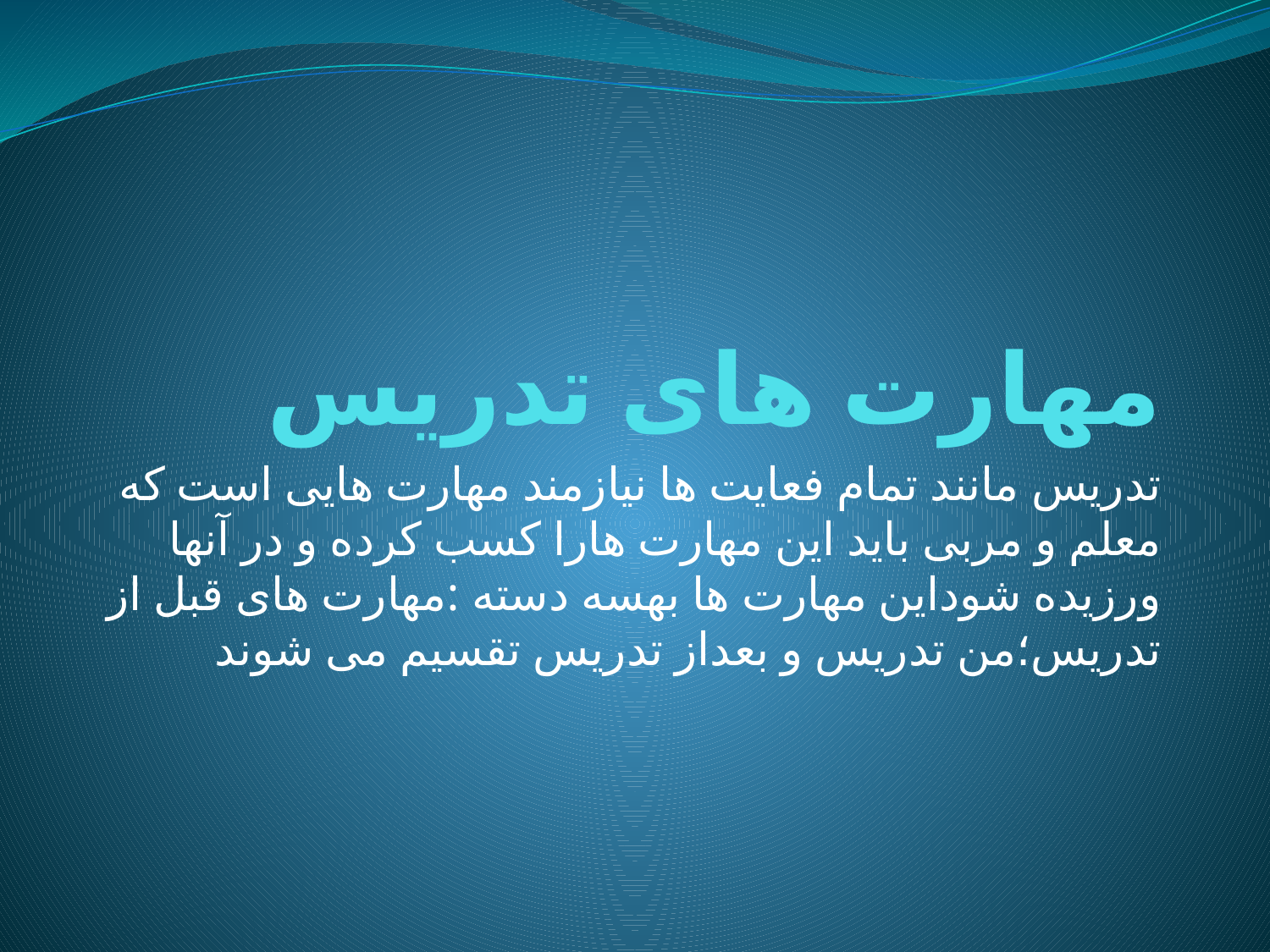

# مهارت های تدریس
تدریس مانند تمام فعایت ها نیازمند مهارت هایی است که معلم و مربی باید این مهارت هارا کسب کرده و در آنها ورزیده شوداین مهارت ها بهسه دسته :مهارت های قبل از تدریس؛من تدریس و بعداز تدریس تقسیم می شوند